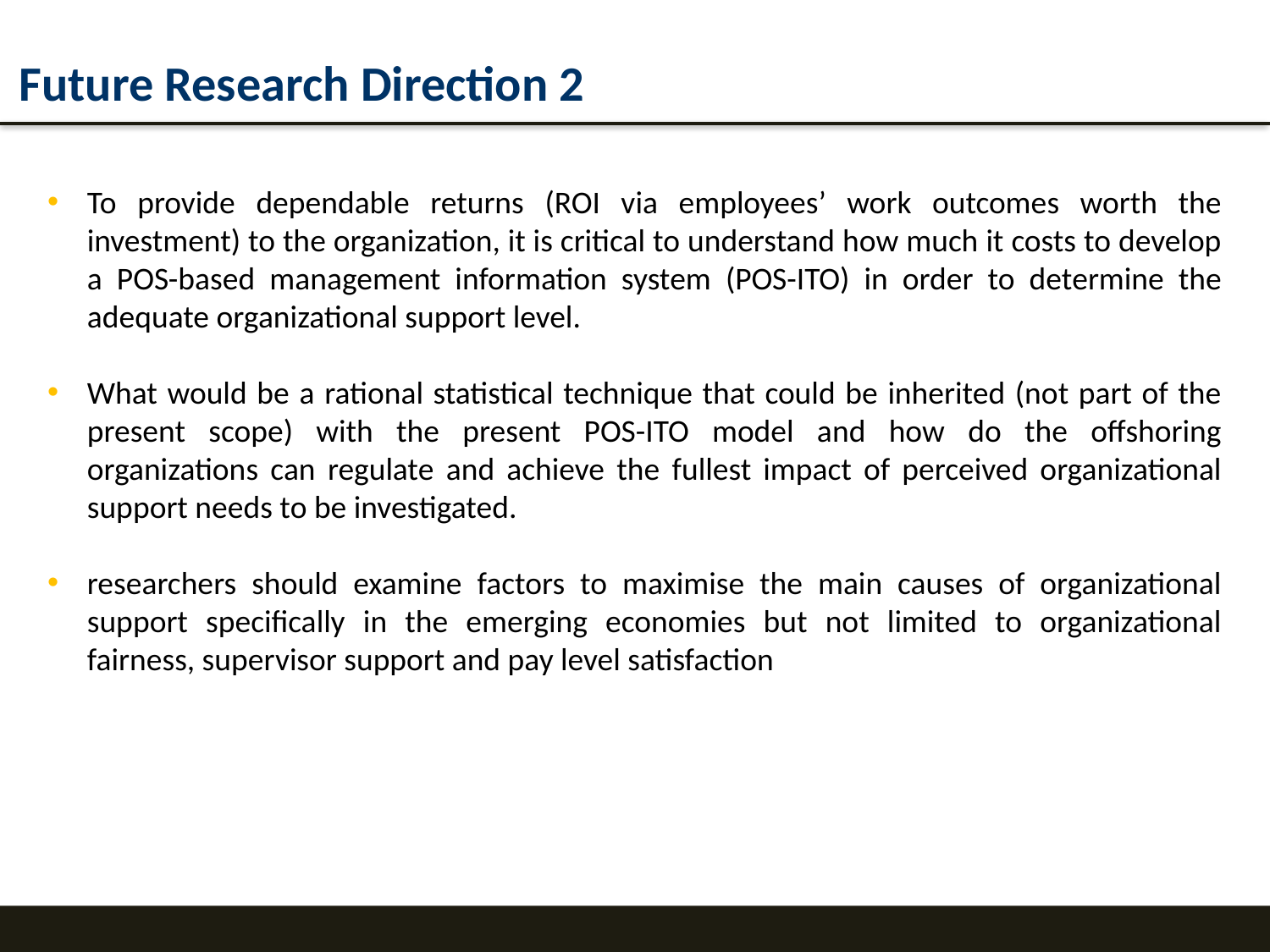

Future Research Direction 2
To provide dependable returns (ROI via employees’ work outcomes worth the investment) to the organization, it is critical to understand how much it costs to develop a POS-based management information system (POS-ITO) in order to determine the adequate organizational support level.

What would be a rational statistical technique that could be inherited (not part of the present scope) with the present POS-ITO model and how do the offshoring organizations can regulate and achieve the fullest impact of perceived organizational support needs to be investigated.

researchers should examine factors to maximise the main causes of organizational support specifically in the emerging economies but not limited to organizational fairness, supervisor support and pay level satisfaction